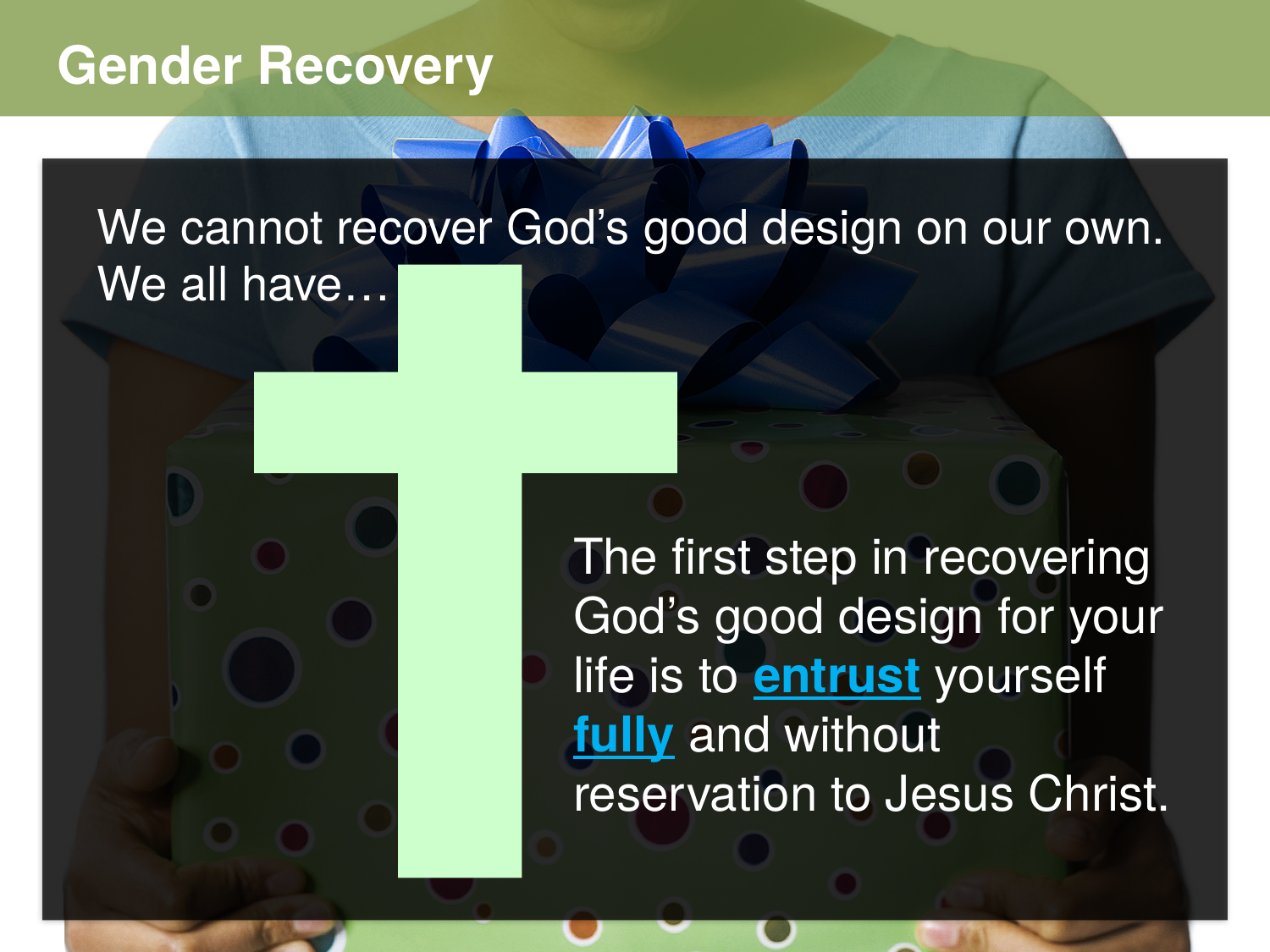

Gender Recovery

We cannot recover God’s good design on our own. We all have…

radical depravity.
The first step in recovering God’s good design for your life is to entrust yourself fully and without reservation to Jesus Christ.